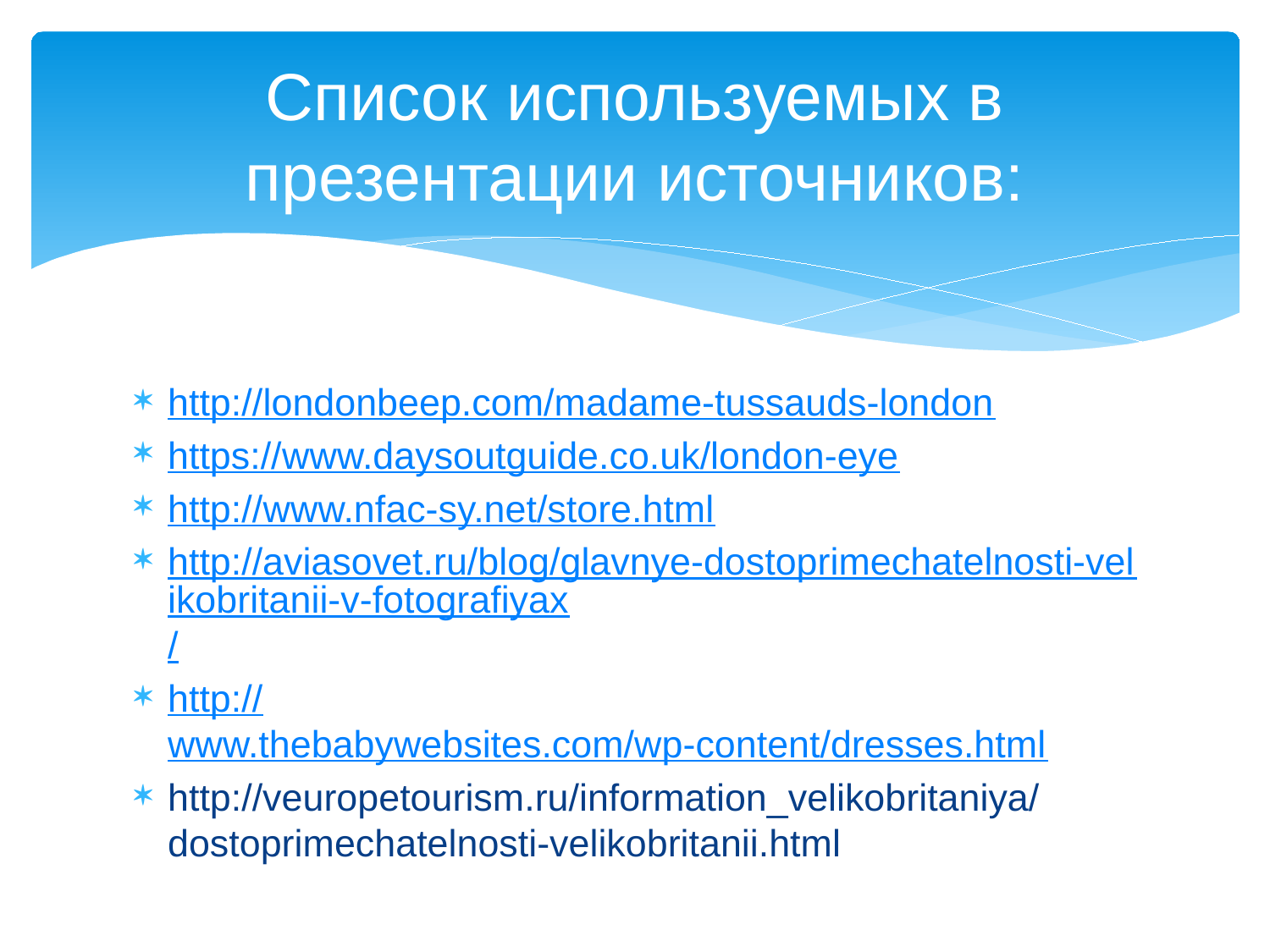

# Список используемых в презентации источников:
http://londonbeep.com/madame-tussauds-london
https://www.daysoutguide.co.uk/london-eye
http://www.nfac-sy.net/store.html
http://aviasovet.ru/blog/glavnye-dostoprimechatelnosti-velikobritanii-v-fotografiyax/
http://www.thebabywebsites.com/wp-content/dresses.html
http://veuropetourism.ru/information_velikobritaniya/dostoprimechatelnosti-velikobritanii.html